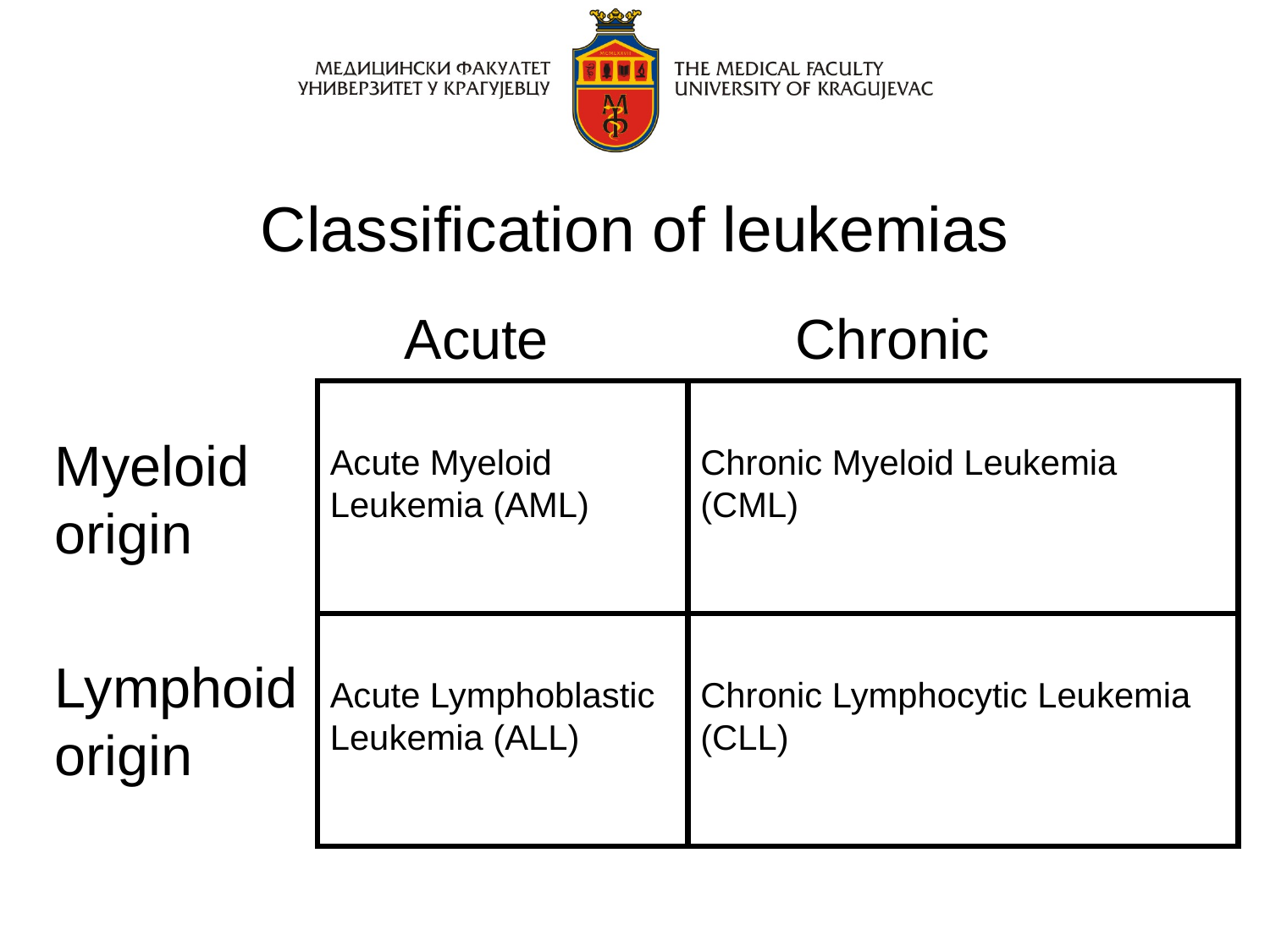

# Classification of leukemias
Acute
Chronic

Myeloid origin
Acute Myeloid Leukemia (AML)
Chronic Myeloid Leukemia (CML)

Lymphoid origin
Acute Lymphoblastic Leukemia (ALL)
Chronic Lymphocytic Leukemia (CLL)